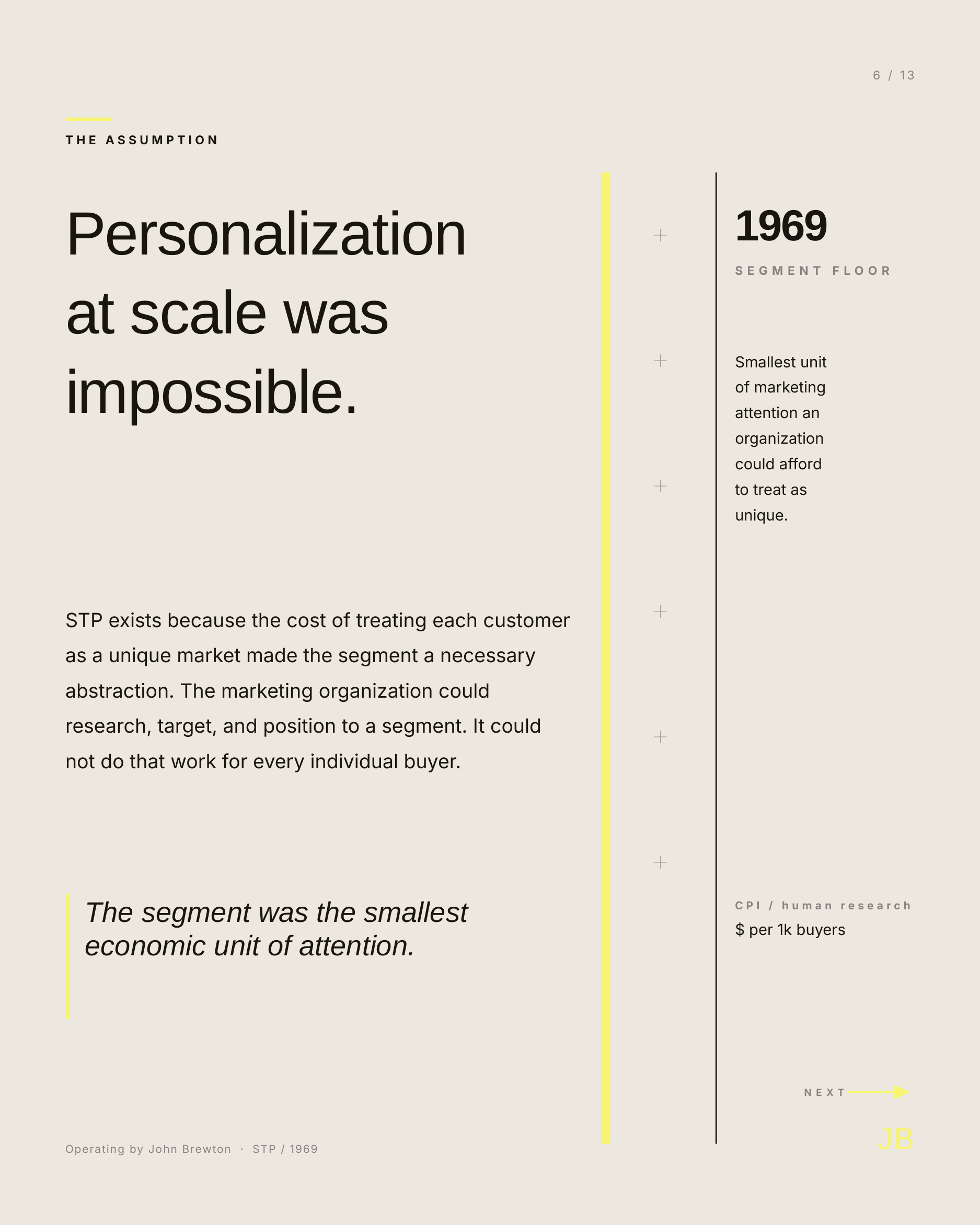

6 / 13

THE ASSUMPTION

Personalization
at scale was
impossible.
1969

SEGMENT FLOOR
Smallest unit
of marketing
attention an
organization
could afford
to treat as
unique.

STP exists because the cost of treating each customer as a unique market made the segment a necessary abstraction. The marketing organization could research, target, and position to a segment. It could not do that work for every individual buyer.

The segment was the smallest economic unit of attention.
CPI / human research
$ per 1k buyers
NEXT

JB
Operating by John Brewton  ·  STP / 1969